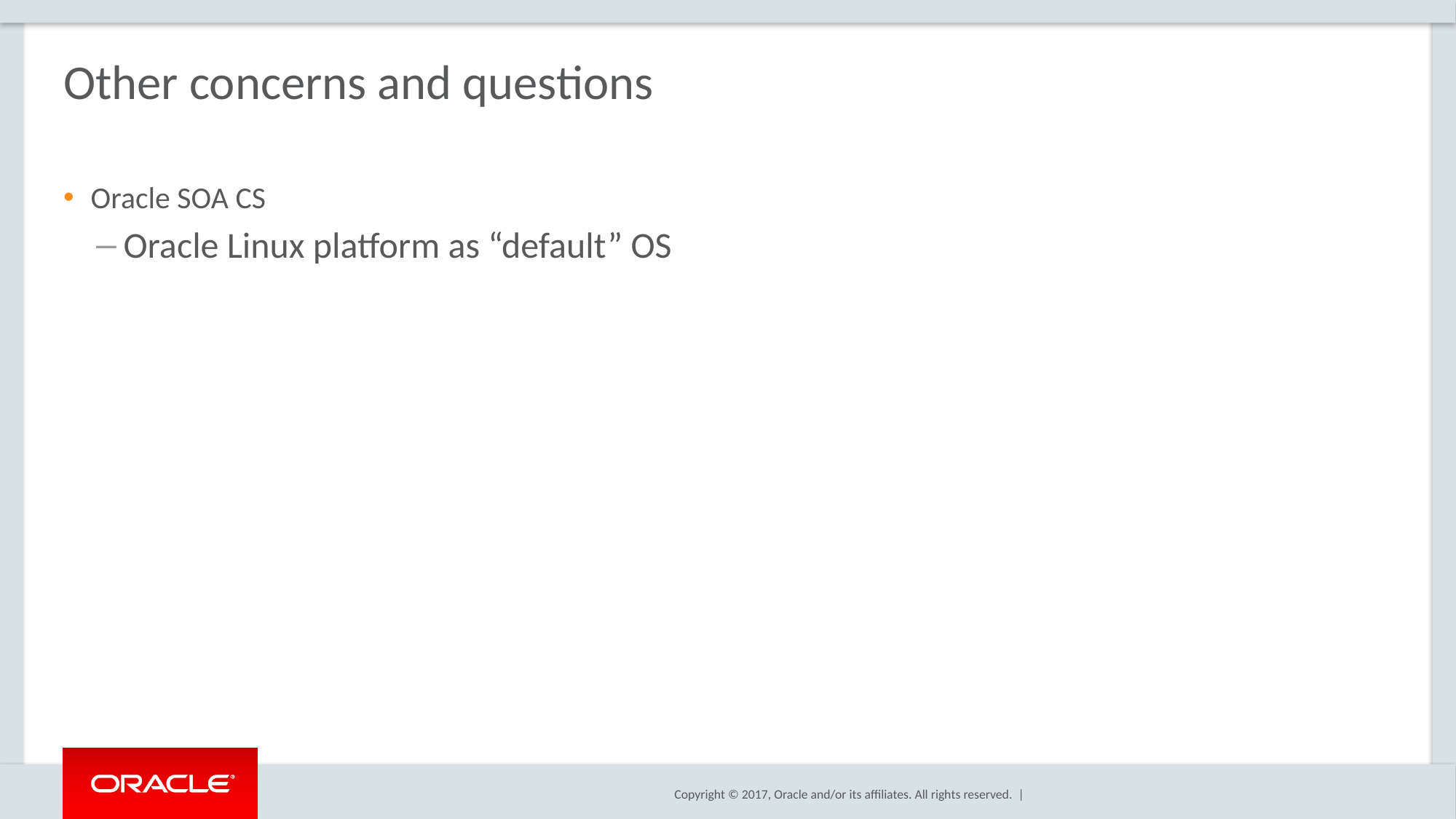

# Other concerns and questions
Oracle SOA CS
Oracle Linux platform as “default” OS